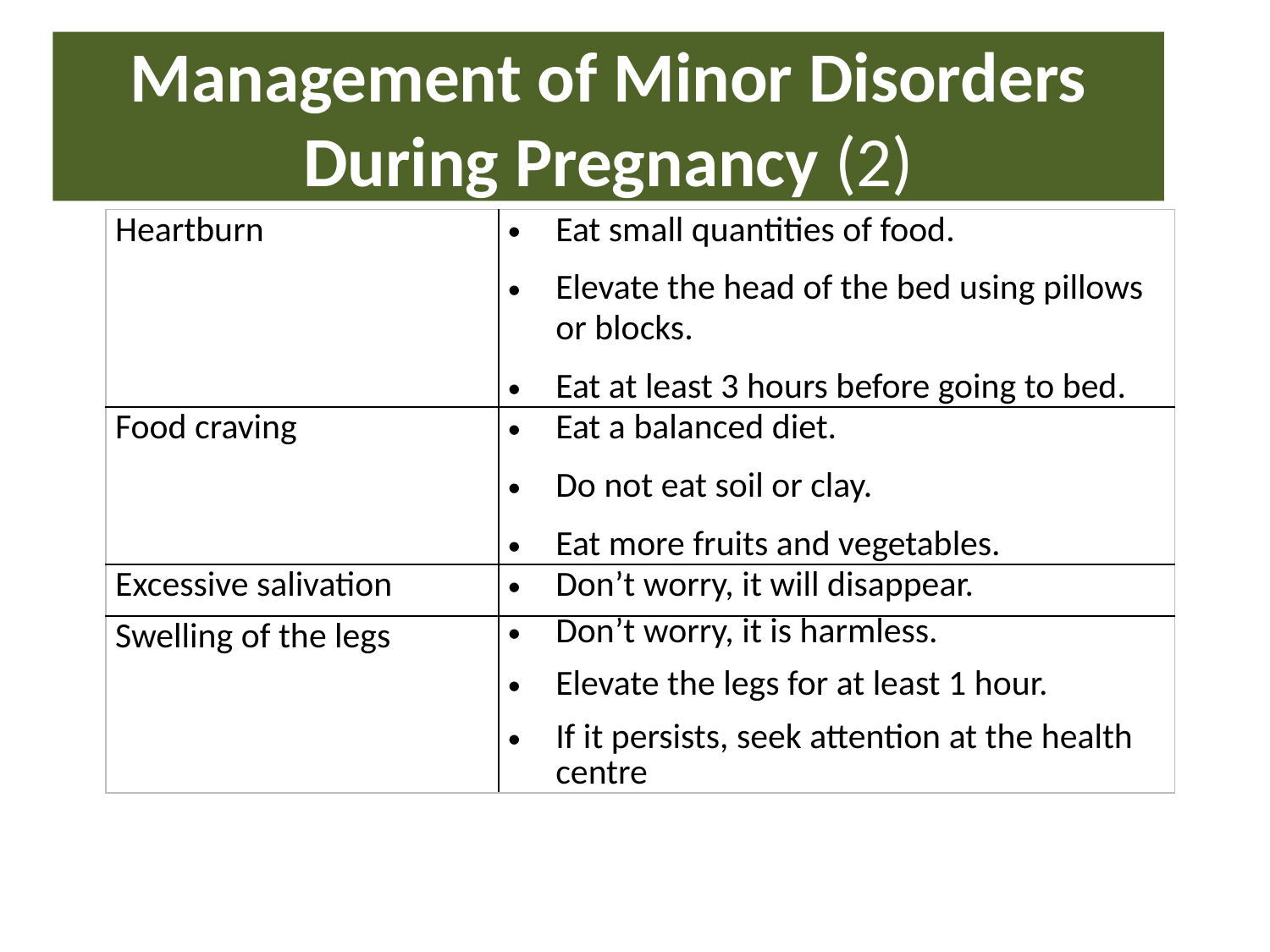

# Management of Minor Disorders During Pregnancy (2)
| Heartburn | Eat small quantities of food. Elevate the head of the bed using pillows or blocks. Eat at least 3 hours before going to bed. |
| --- | --- |
| Food craving | Eat a balanced diet. Do not eat soil or clay. Eat more fruits and vegetables. |
| Excessive salivation | Don’t worry, it will disappear. |
| Swelling of the legs | Don’t worry, it is harmless. Elevate the legs for at least 1 hour. If it persists, seek attention at the health centre |